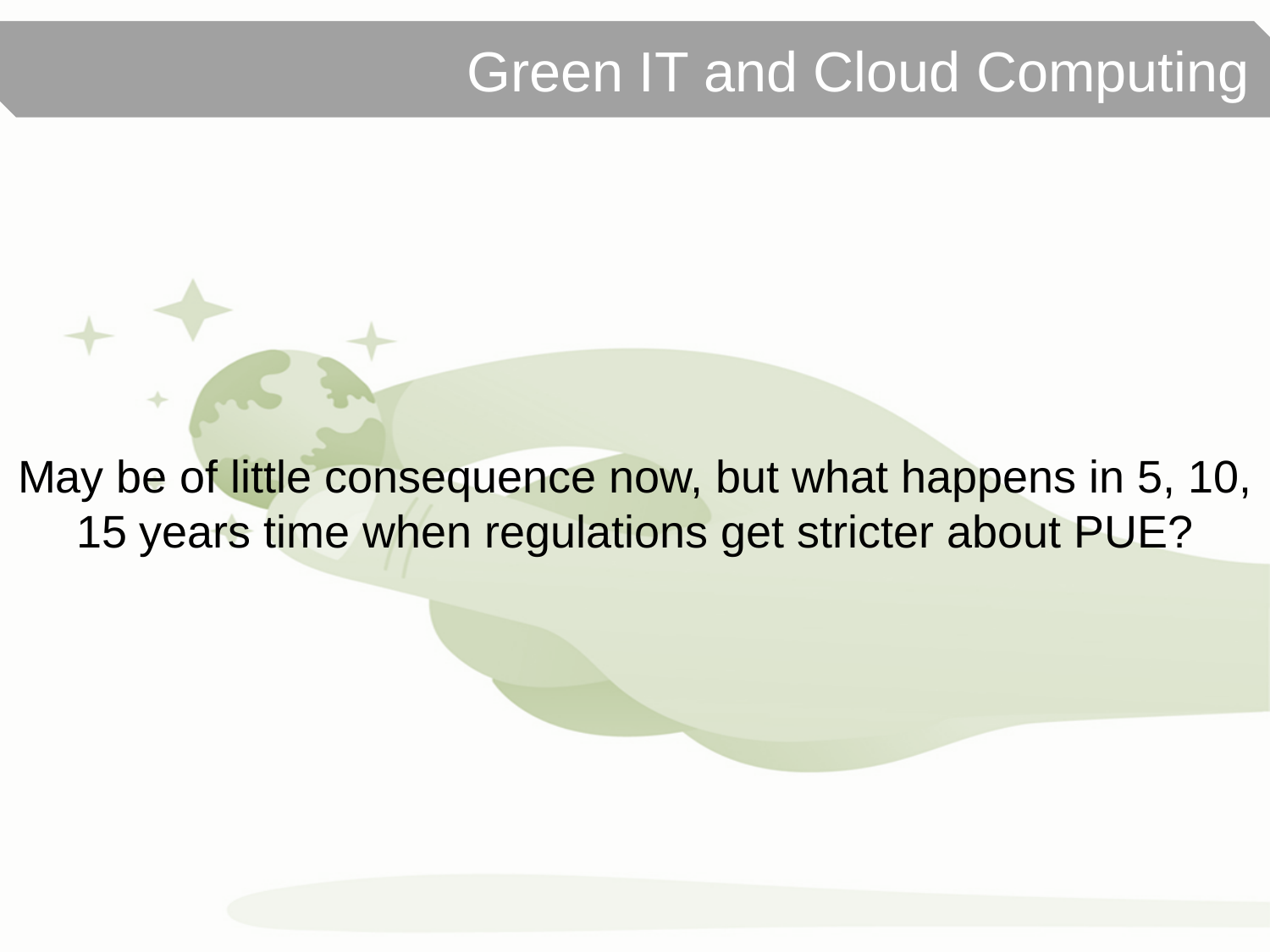

May be of little consequence now, but what happens in 5, 10, 15 years time when regulations get stricter about PUE?